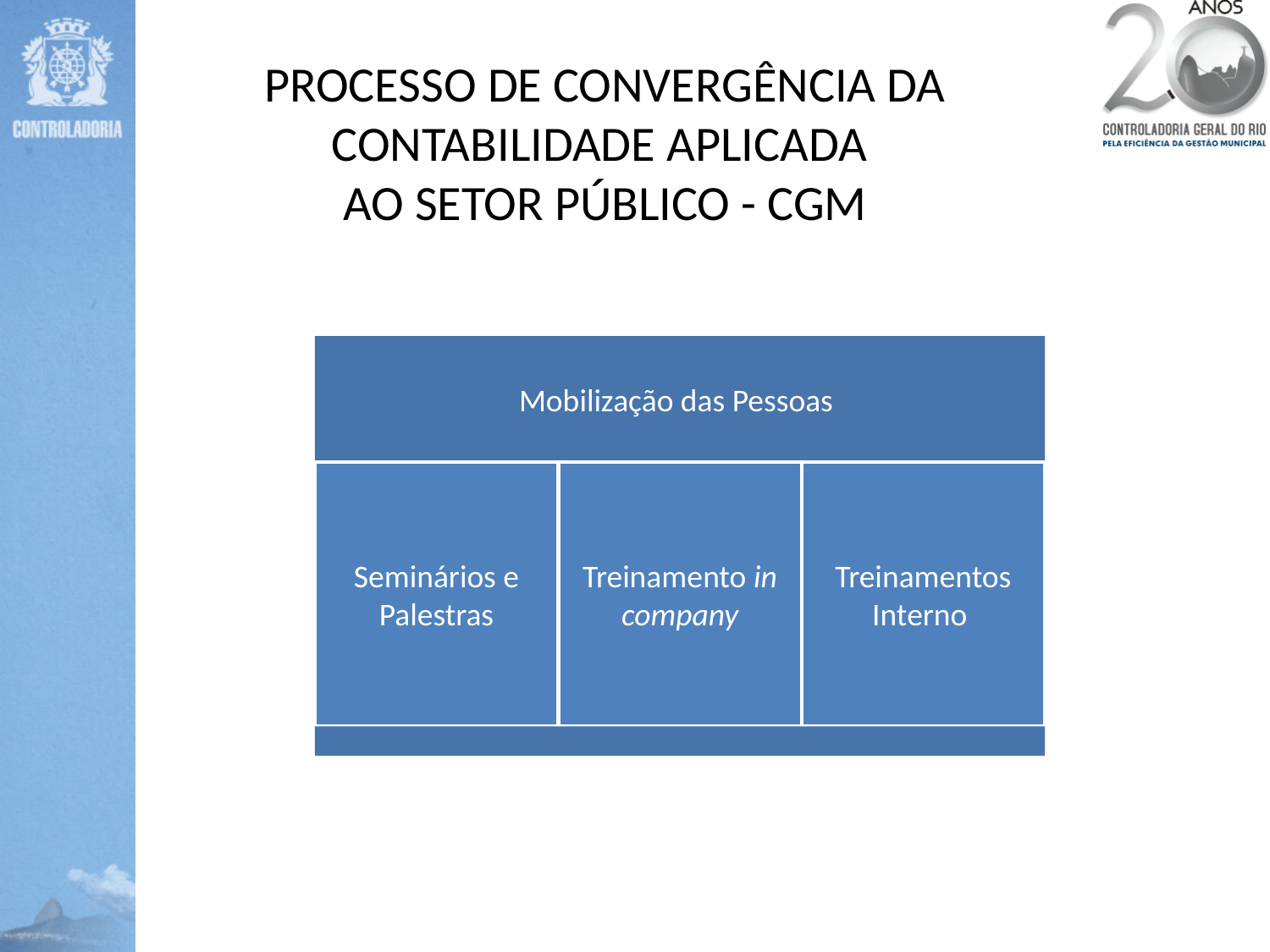

PROCESSO DE CONVERGÊNCIA DA CONTABILIDADE APLICADA
AO SETOR PÚBLICO - CGM
Mobilização das Pessoas
Seminários e Palestras
Treinamentos Interno
Treinamento in company